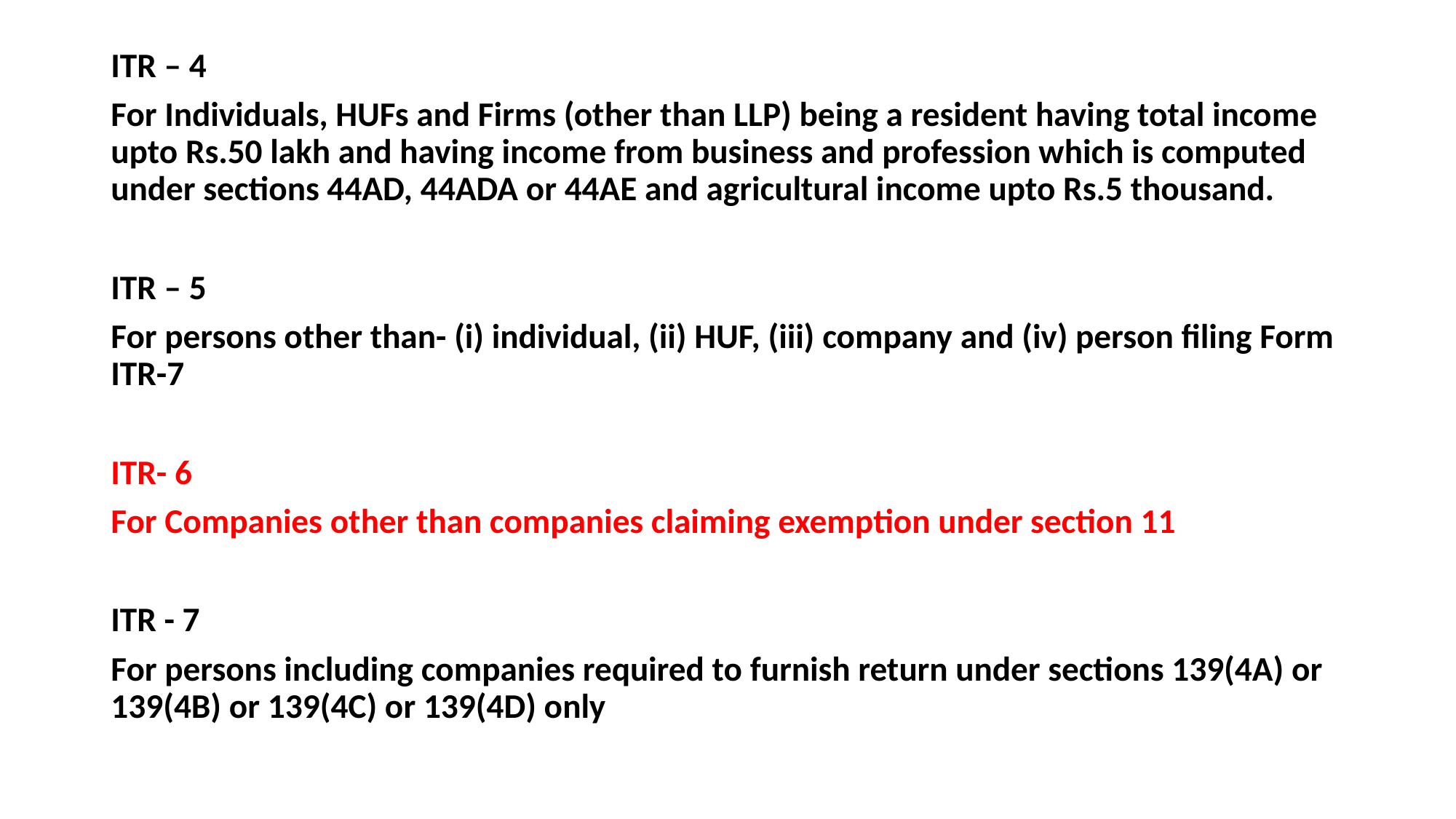

ITR – 4
For Individuals, HUFs and Firms (other than LLP) being a resident having total income upto Rs.50 lakh and having income from business and profession which is computed under sections 44AD, 44ADA or 44AE and agricultural income upto Rs.5 thousand.

ITR – 5
For persons other than- (i) individual, (ii) HUF, (iii) company and (iv) person filing Form ITR-7

ITR- 6
For Companies other than companies claiming exemption under section 11

ITR - 7
For persons including companies required to furnish return under sections 139(4A) or 139(4B) or 139(4C) or 139(4D) only